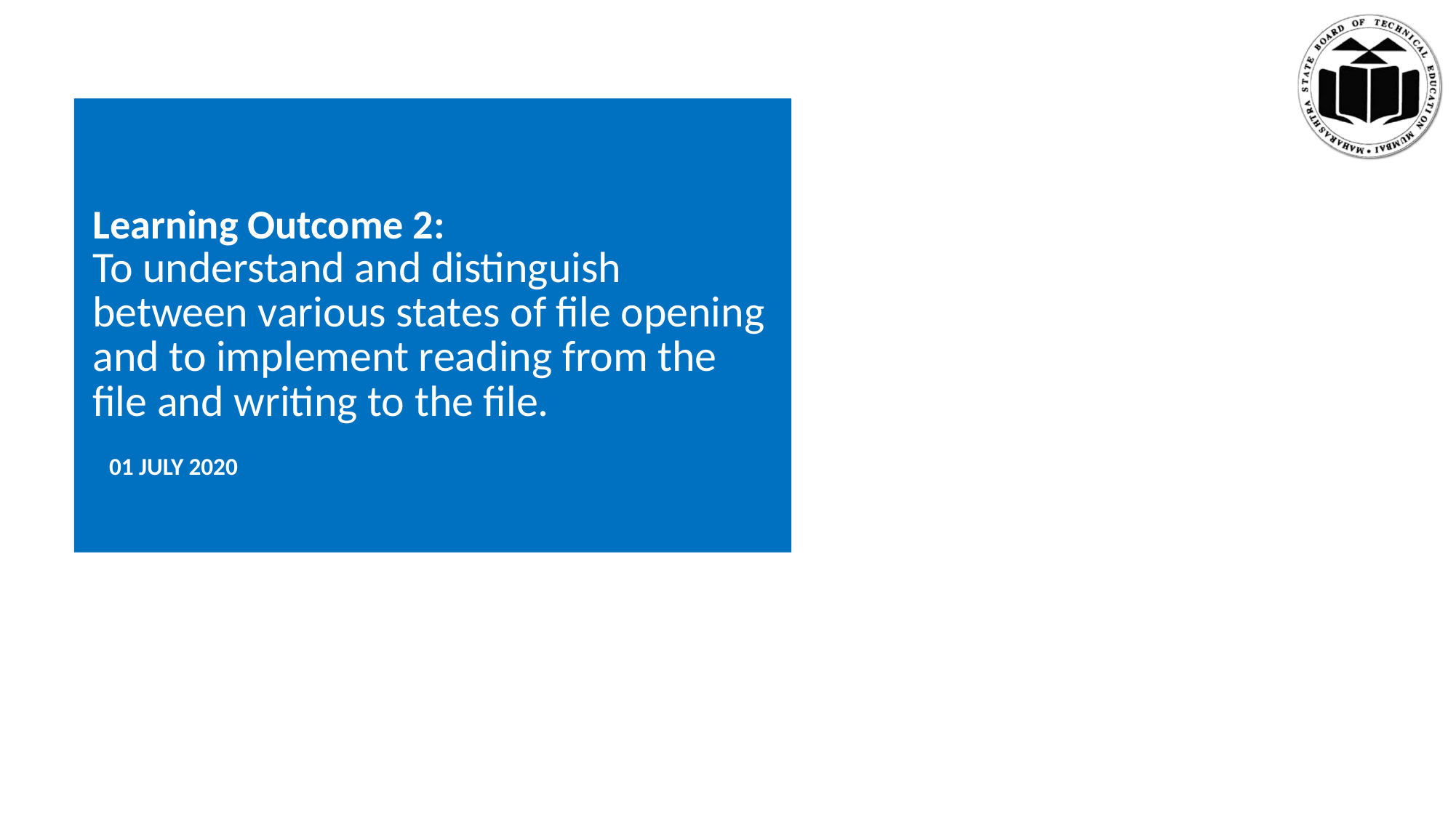

# Learning Outcome 2: To understand and distinguish between various states of file opening and to implement reading from the file and writing to the file.
01 JULY 2020